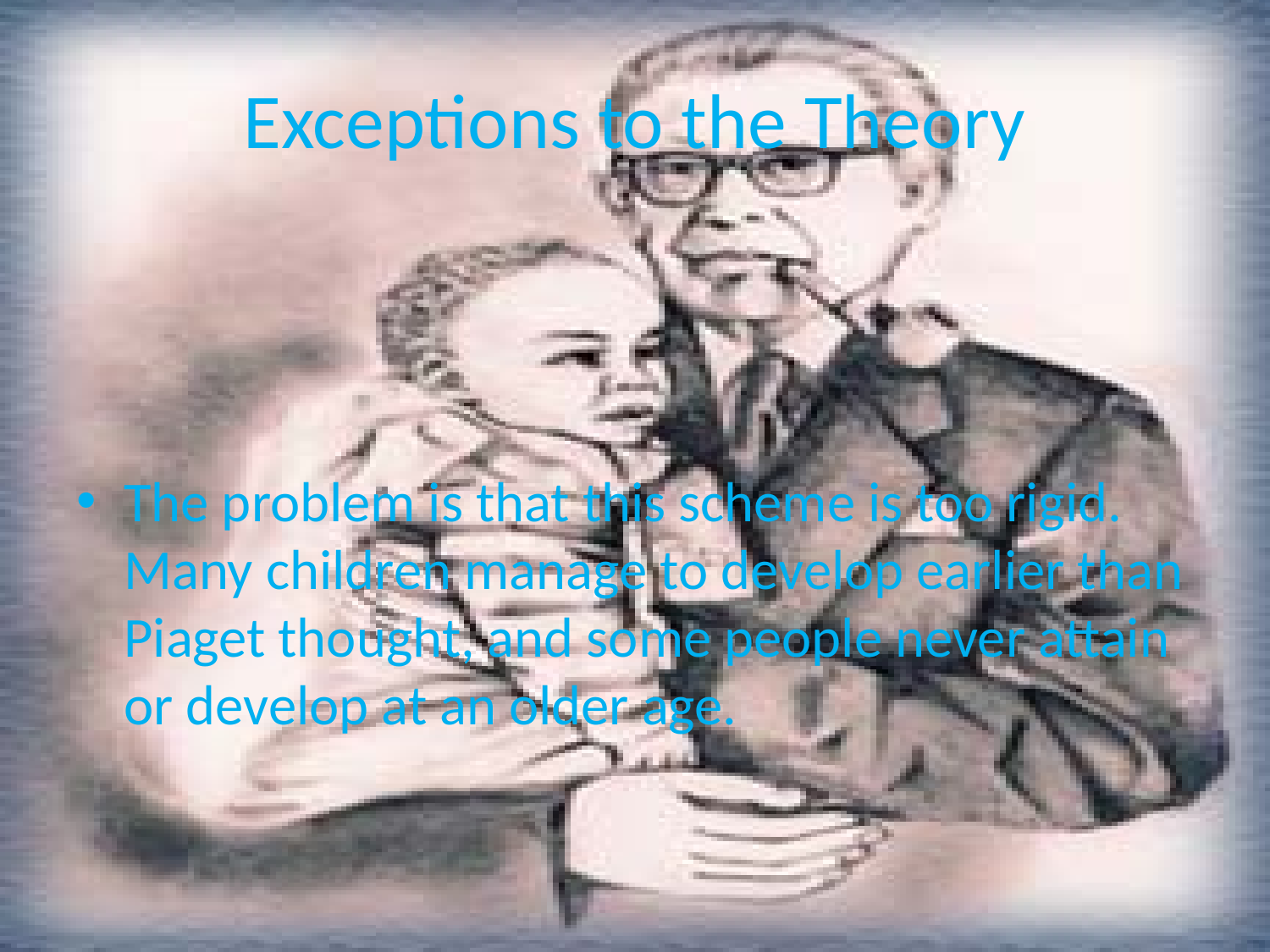

# Exceptions to the Theory

The problem is that this scheme is too rigid. Many children manage to develop earlier than Piaget thought, and some people never attain or develop at an older age.